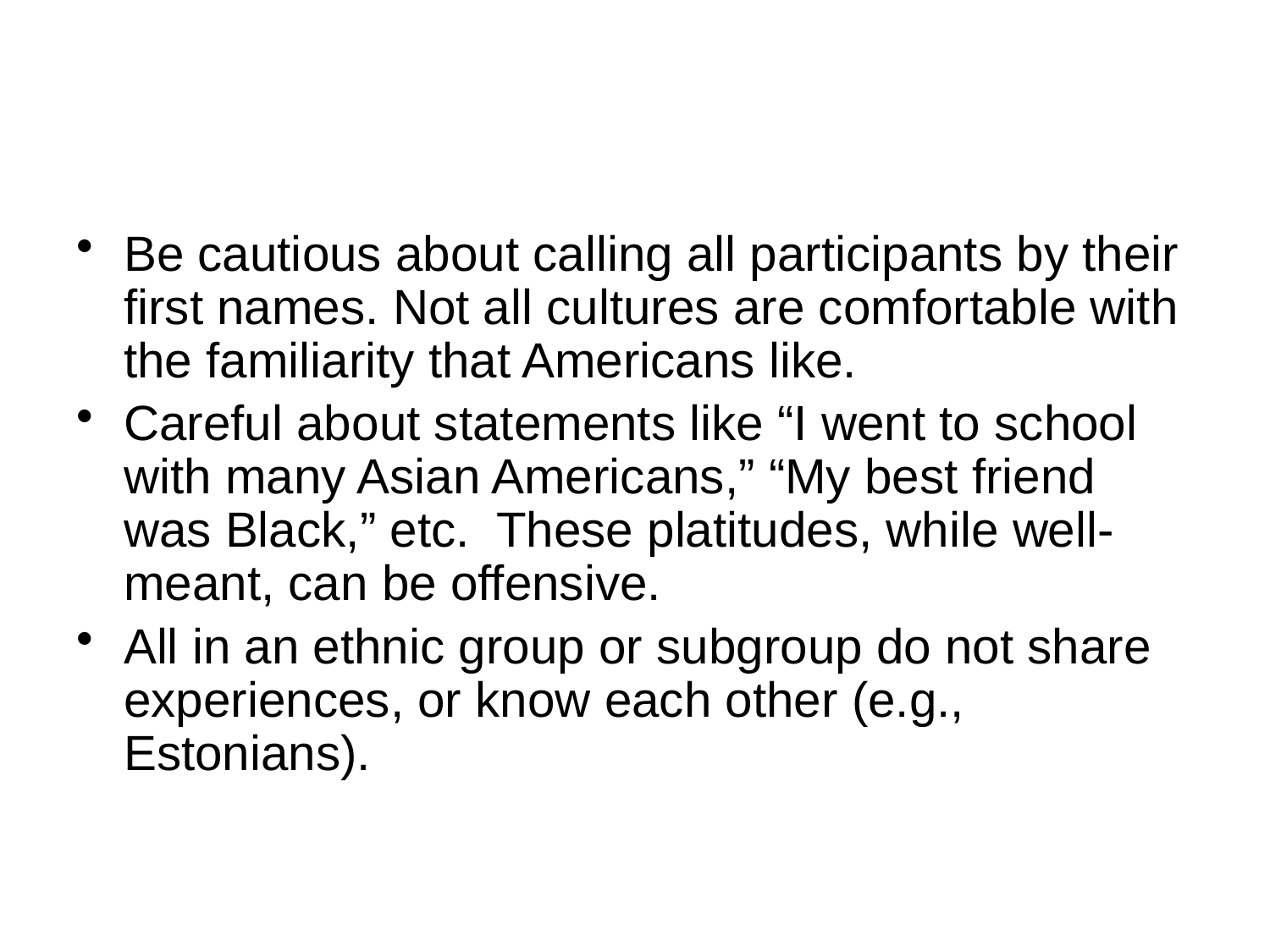

#
Be cautious about calling all participants by their first names. Not all cultures are comfortable with the familiarity that Americans like.
Careful about statements like “I went to school with many Asian Americans,” “My best friend was Black,” etc.  These platitudes, while well-meant, can be offensive.
All in an ethnic group or subgroup do not share experiences, or know each other (e.g., Estonians).